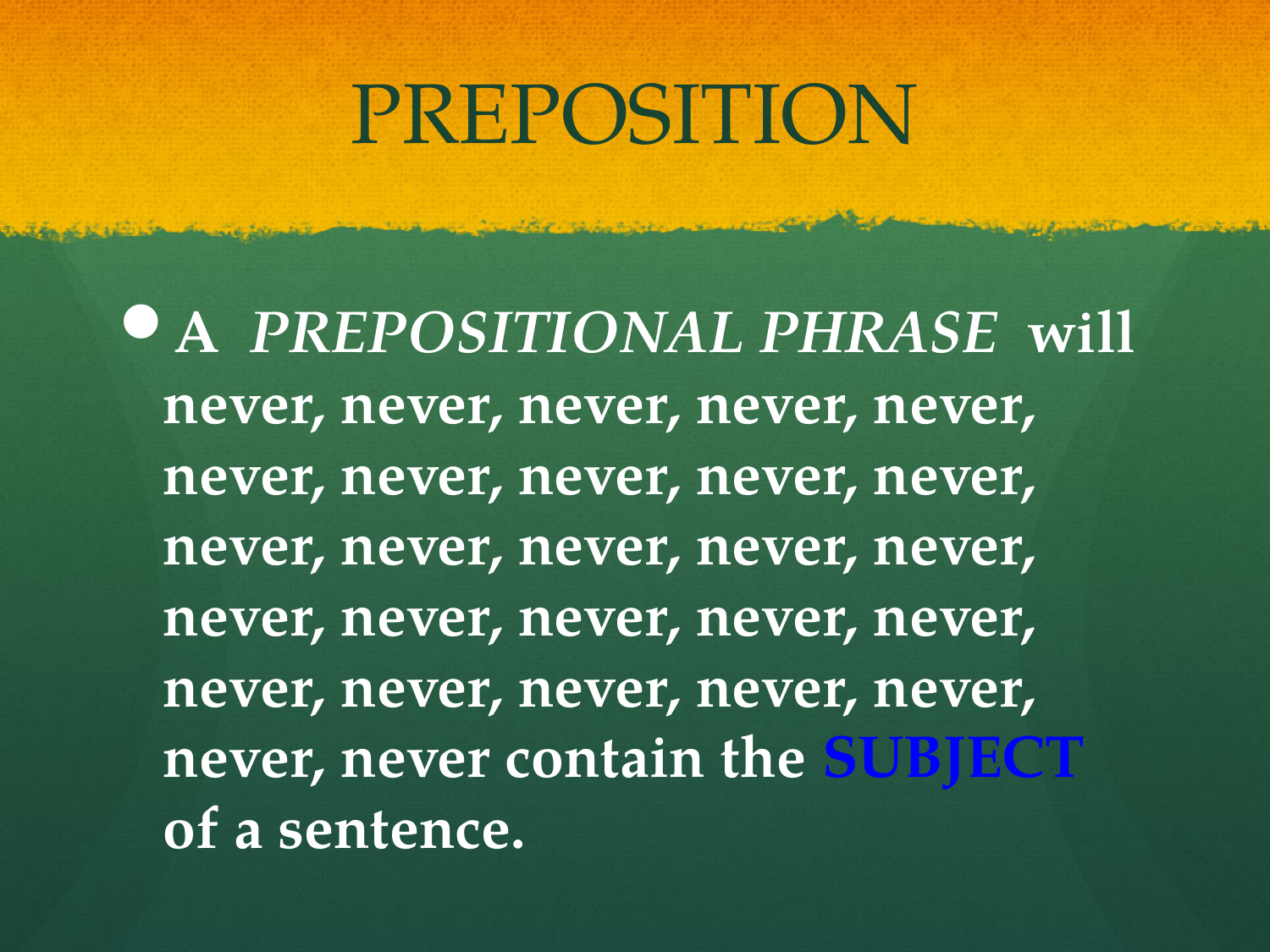

# PREPOSITION
A  PREPOSITIONAL PHRASE  will never, never, never, never, never, never, never, never, never, never, never, never, never, never, never, never, never, never, never, never, never, never, never, never, never, never, never contain the SUBJECT of a sentence.